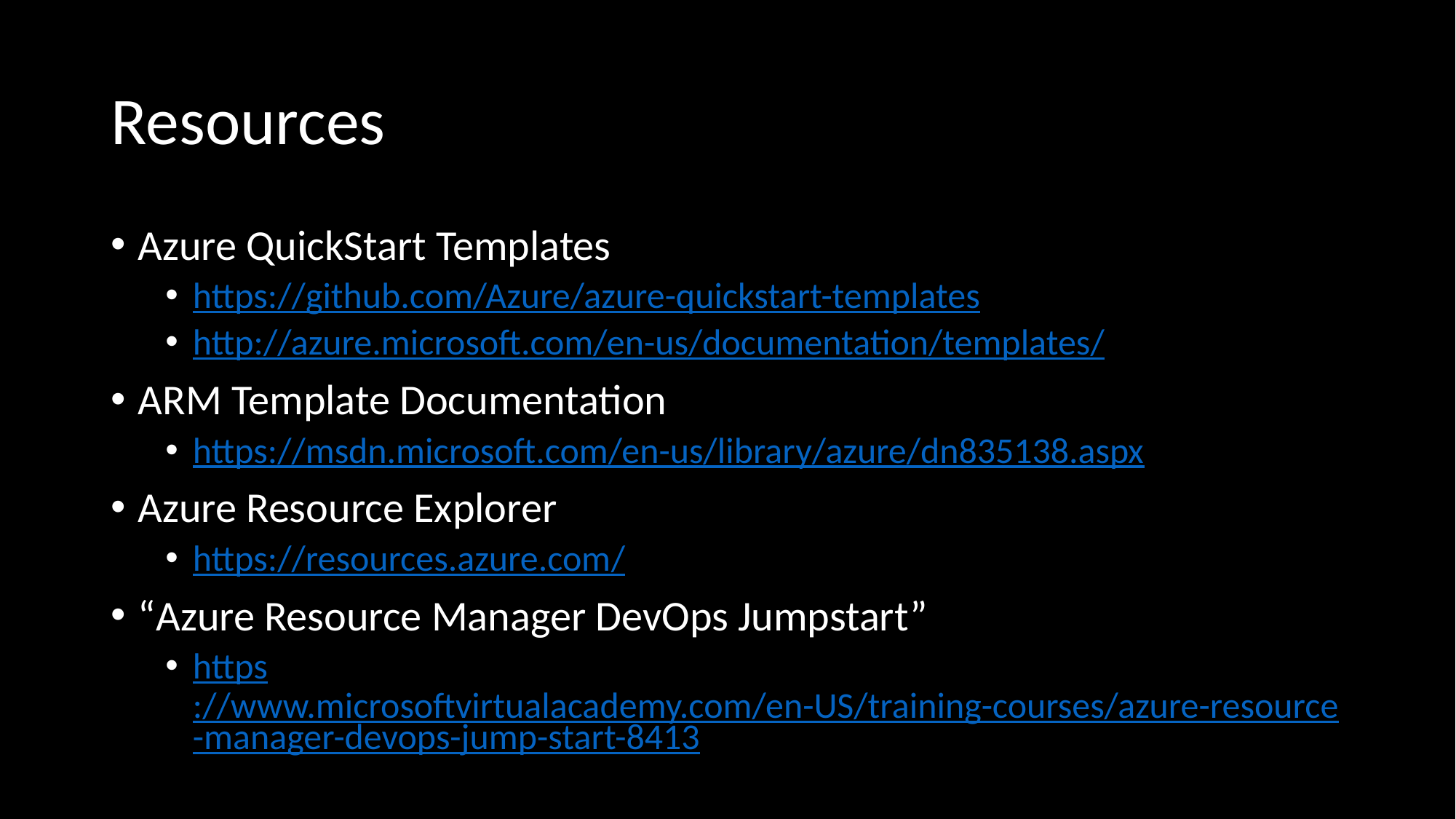

# Resources
Azure QuickStart Templates
https://github.com/Azure/azure-quickstart-templates
http://azure.microsoft.com/en-us/documentation/templates/
ARM Template Documentation
https://msdn.microsoft.com/en-us/library/azure/dn835138.aspx
Azure Resource Explorer
https://resources.azure.com/
“Azure Resource Manager DevOps Jumpstart”
https://www.microsoftvirtualacademy.com/en-US/training-courses/azure-resource-manager-devops-jump-start-8413